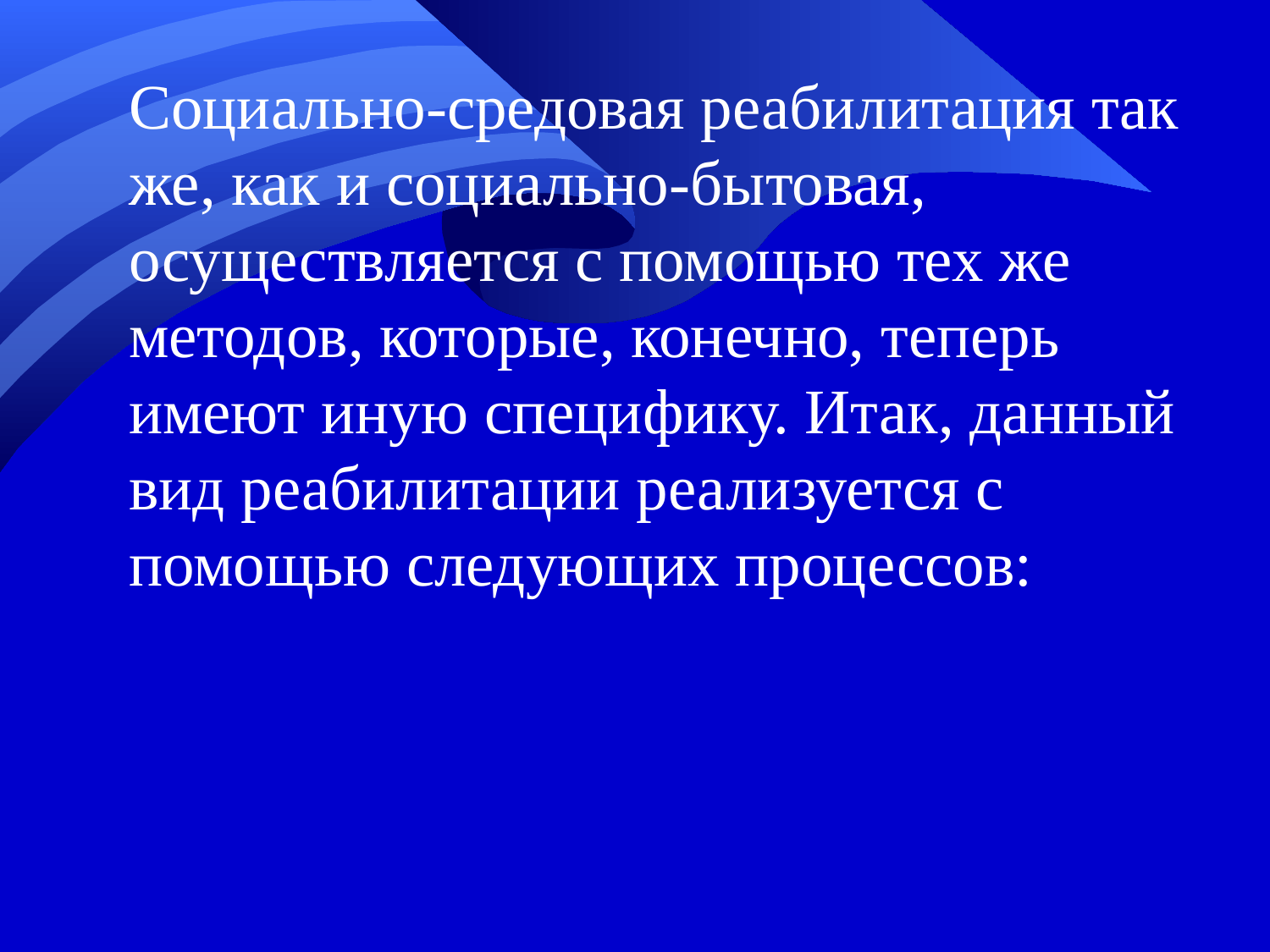

Социально-средовая реабилитация так же, как и социально-бытовая, осуществляется с помощью тех же методов, которые, конечно, теперь имеют иную специфику. Итак, данный вид реабилитации реализуется с помощью следующих процессов: